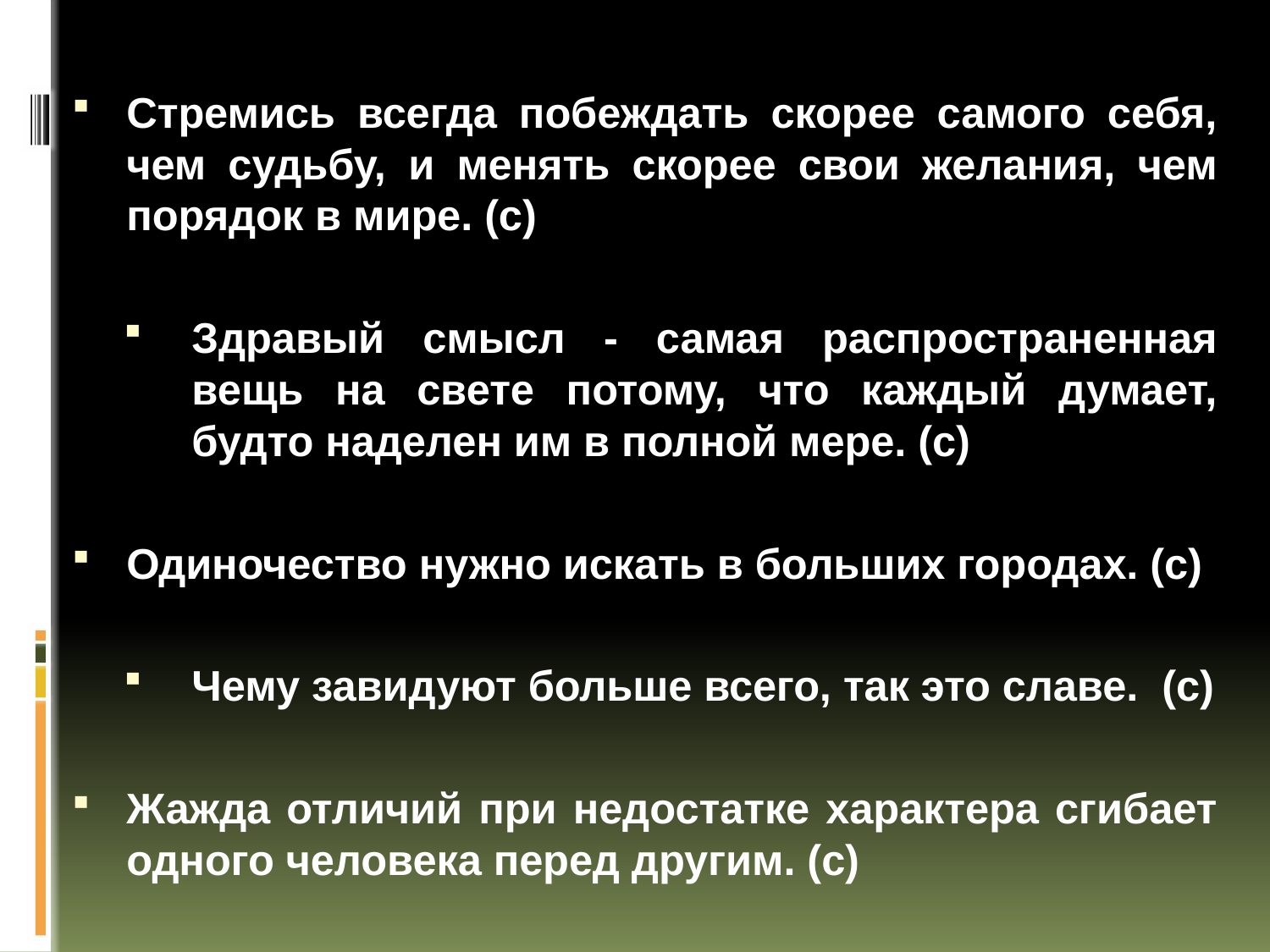

#
Стремись всегда побеждать скорее самого себя, чем судьбу, и менять скорее свои желания, чем порядок в мире. (с)

Здравый смысл - самая распространенная вещь на свете потому, что каждый думает, будто наделен им в полной мере. (с)

Одиночество нужно искать в больших городах. (с)

Чему завидуют больше всего, так это славе.  (с)

Жажда отличий при недостатке характера сгибает одного человека перед другим. (с)